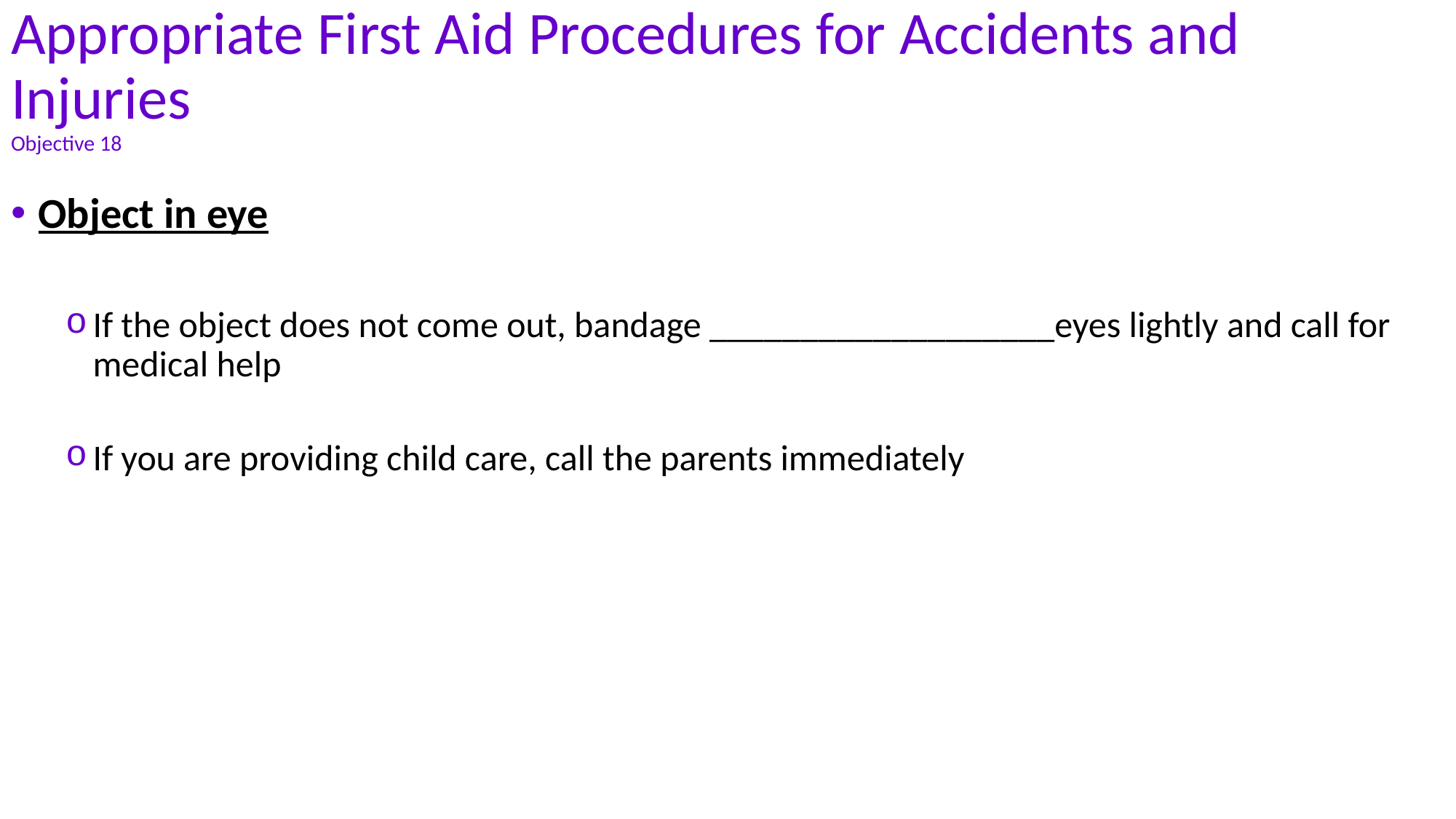

# Appropriate First Aid Procedures for Accidents and Injuries Objective 18
Object in eye

If the object does not come out, bandage ___________________eyes lightly and call for medical help

If you are providing child care, call the parents immediately